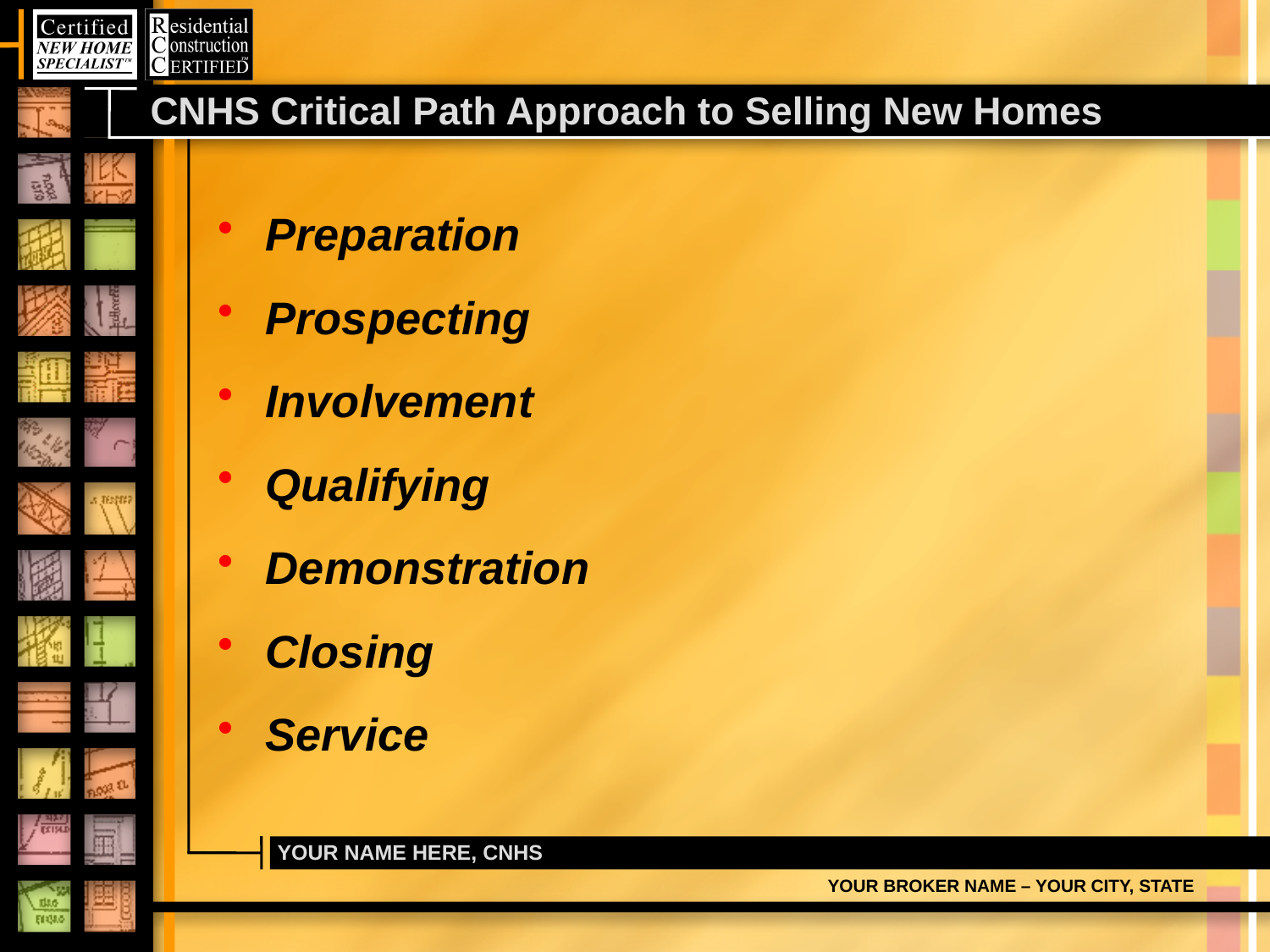

# CNHS Critical Path Approach to Selling New Homes
Preparation
Prospecting
Involvement
Qualifying
Demonstration
Closing
Service
YOUR NAME HERE, CNHS